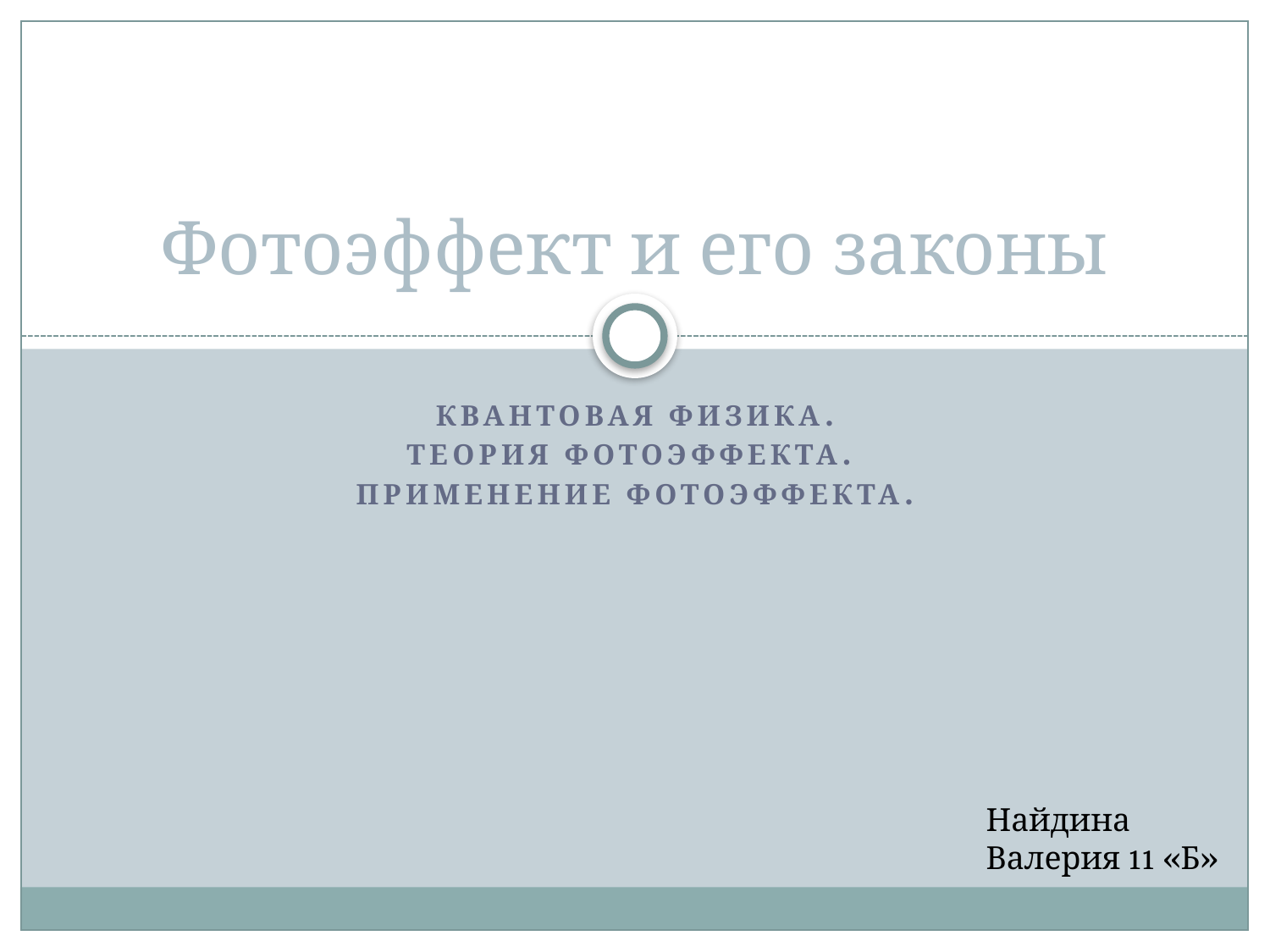

# Фотоэффект и его законы
Квантовая физика.
Теория фотоэффекта.
Применение фотоэффекта.

Найдина Валерия 11 «Б»